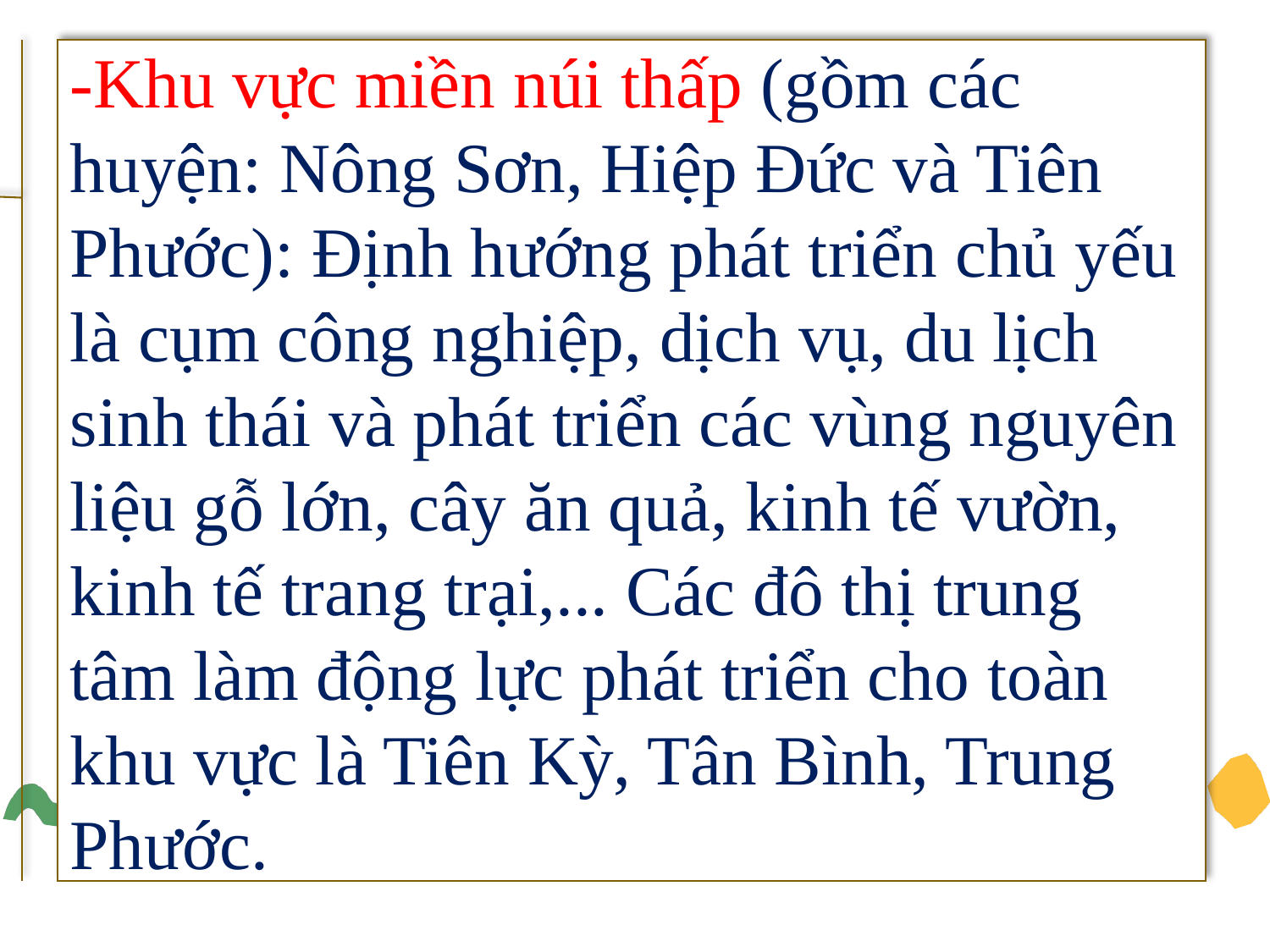

-Khu vực miền núi thấp (gồm các huyện: Nông Sơn, Hiệp Đức và Tiên Phước): Định hướng phát triển chủ yếu là cụm công nghiệp, dịch vụ, du lịch sinh thái và phát triển các vùng nguyên liệu gỗ lớn, cây ăn quả, kinh tế vườn, kinh tế trang trại,... Các đô thị trung tâm làm động lực phát triển cho toàn khu vực là Tiên Kỳ, Tân Bình, Trung Phước.